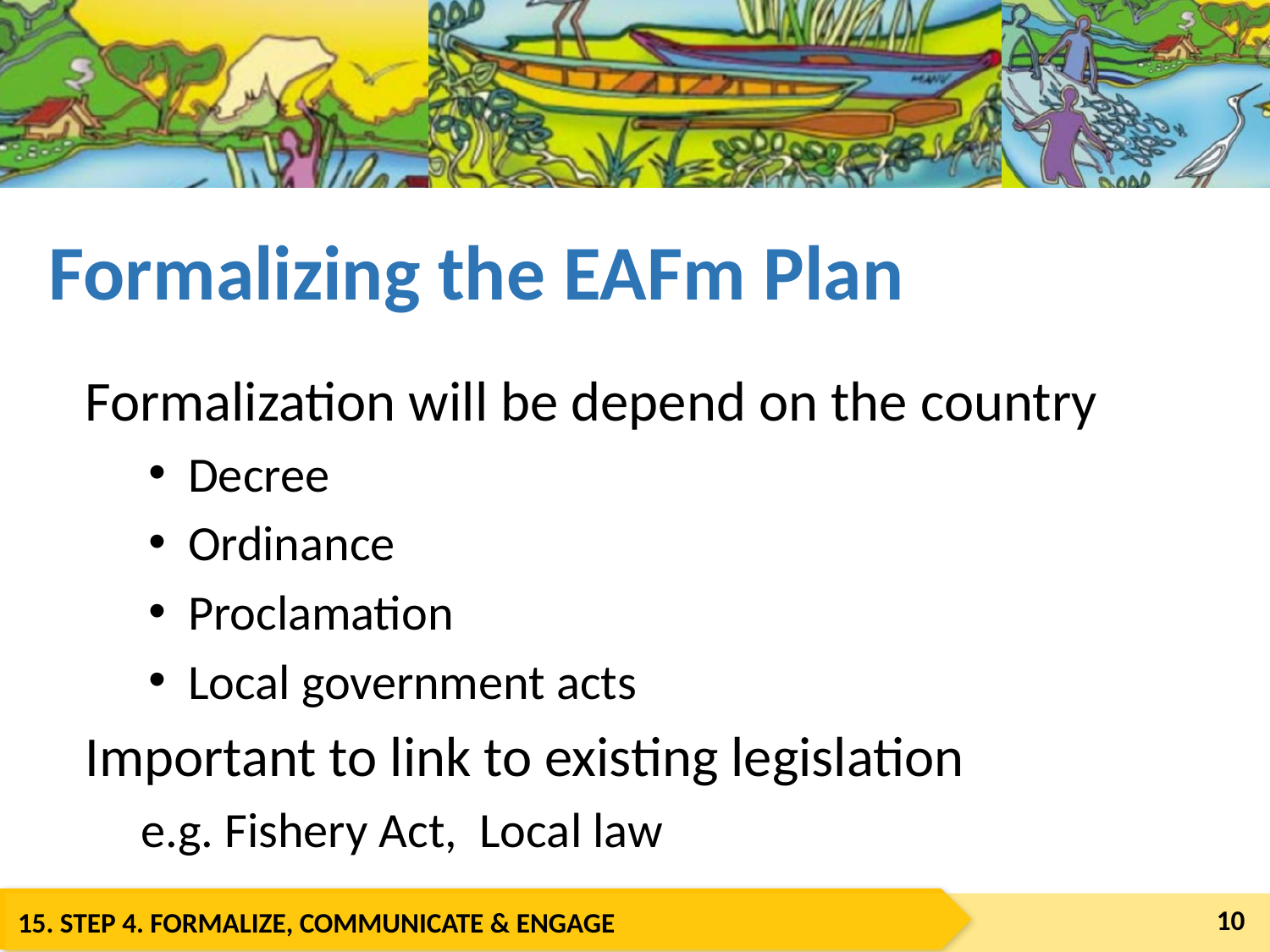

Formalizing the EAFm Plan
Formalization will be depend on the country
Decree
Ordinance
Proclamation
Local government acts
Important to link to existing legislation
e.g. Fishery Act,  Local law
10